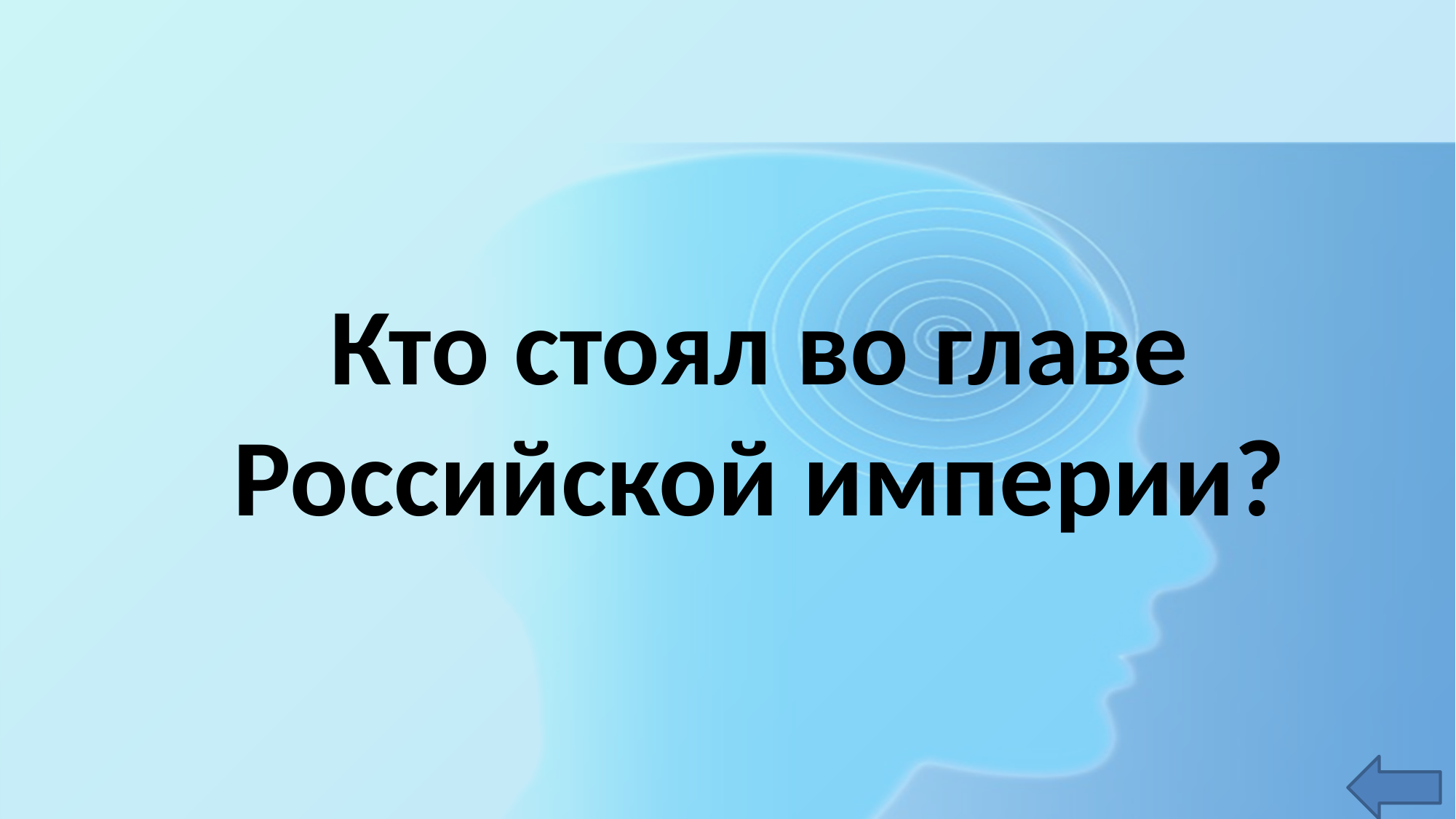

# Кто стоял во главе Российской империи?